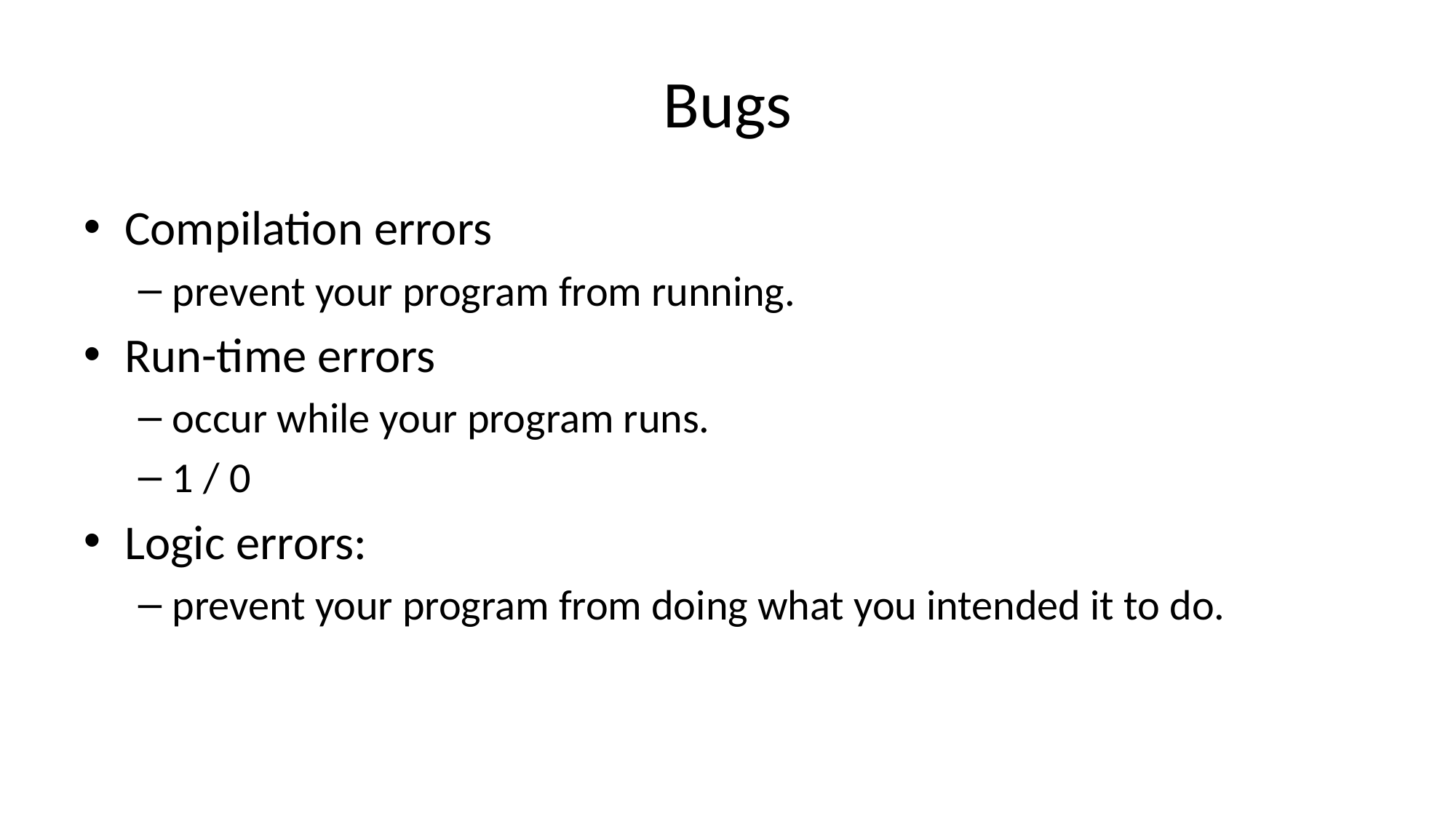

# Bugs
Compilation errors
prevent your program from running.
Run-time errors
occur while your program runs.
1 / 0
Logic errors:
prevent your program from doing what you intended it to do.